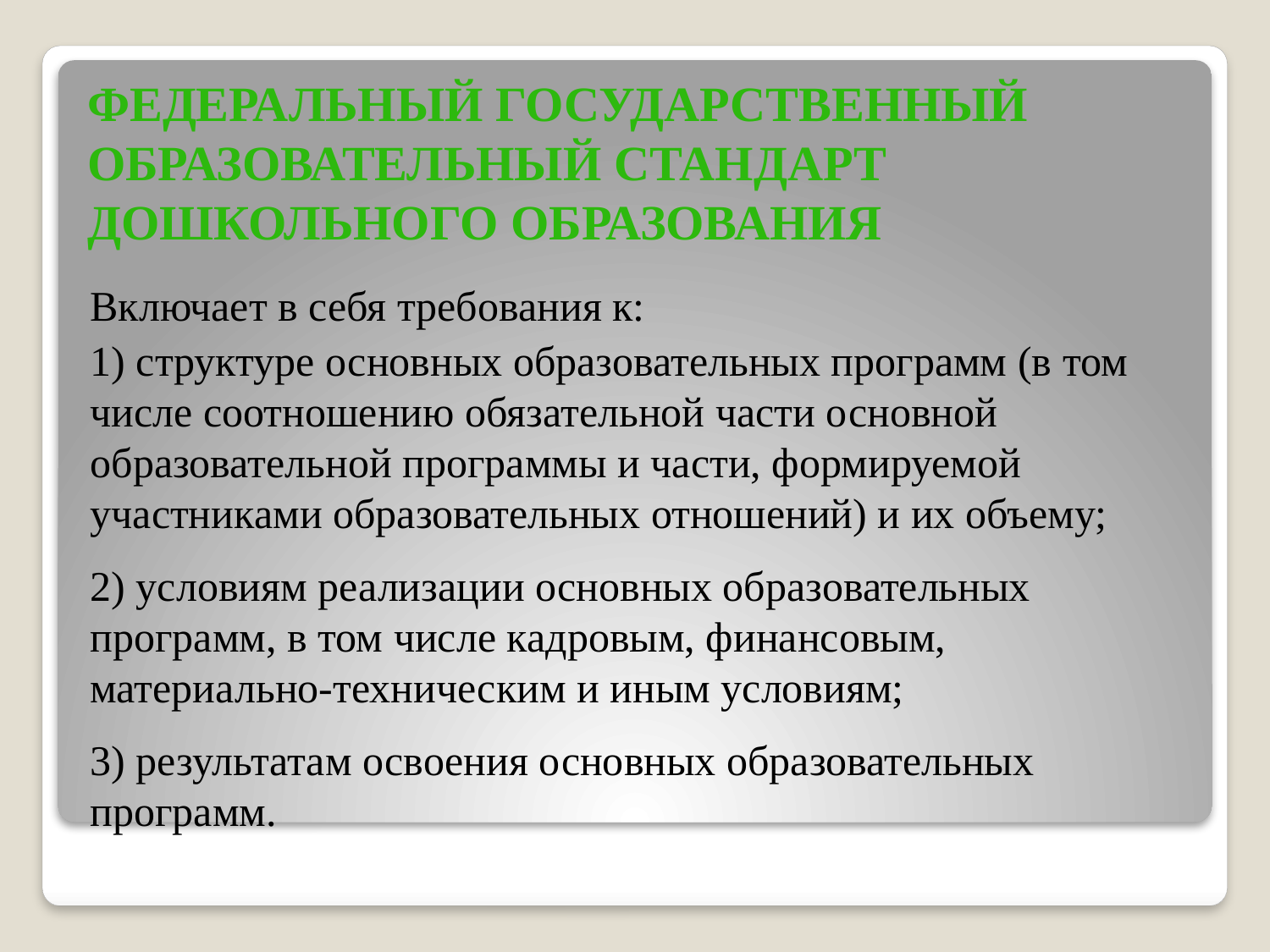

# Федеральный государственный образовательный стандарт дошкольного образования
Включает в себя требования к:
1) структуре основных образовательных программ (в том числе соотношению обязательной части основной образовательной программы и части, формируемой участниками образовательных отношений) и их объему;
2) условиям реализации основных образовательных программ, в том числе кадровым, финансовым, материально-техническим и иным условиям;
3) результатам освоения основных образовательных программ.